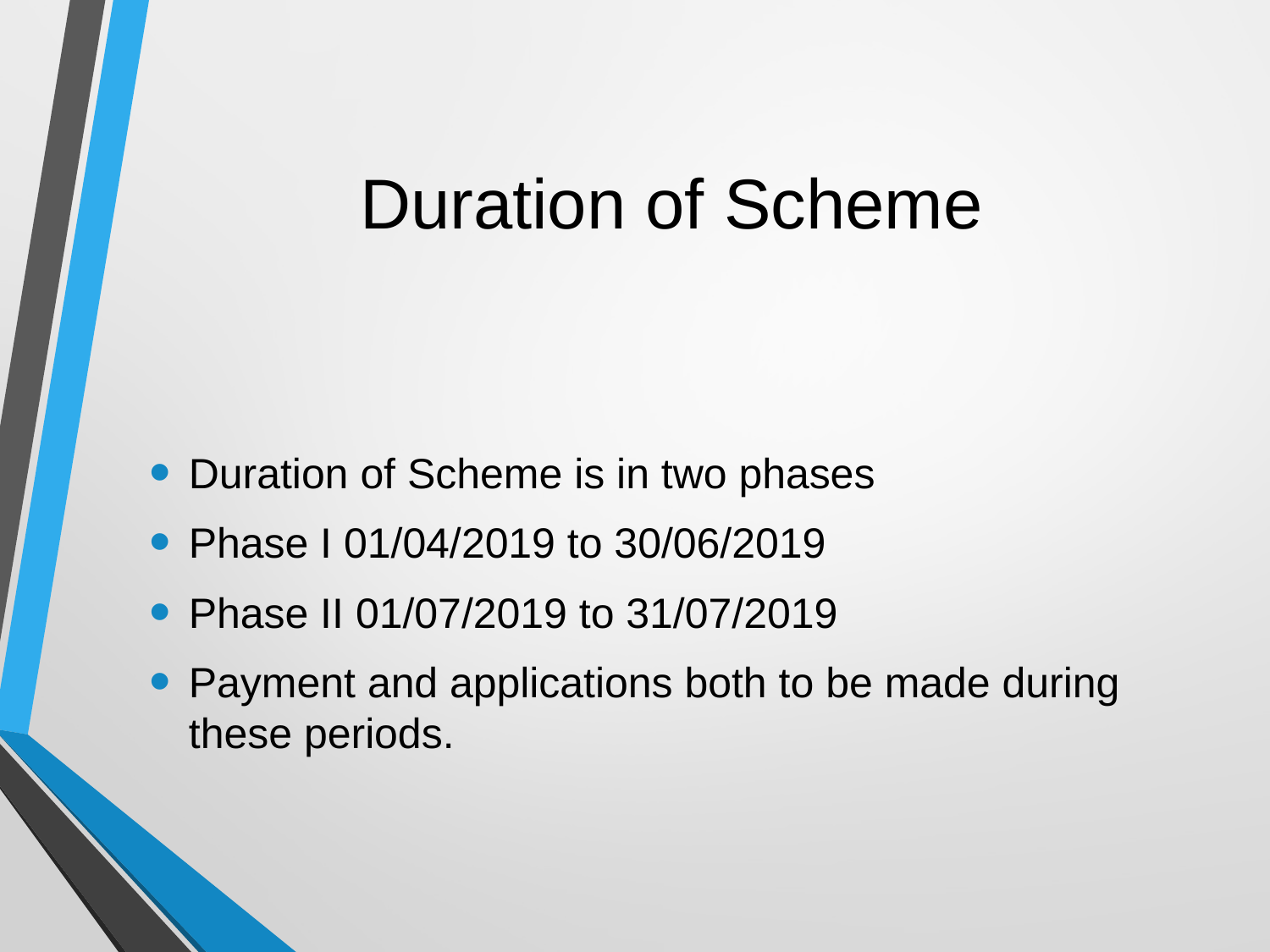

# Duration of Scheme
Duration of Scheme is in two phases
Phase I 01/04/2019 to 30/06/2019
Phase II 01/07/2019 to 31/07/2019
Payment and applications both to be made during these periods.